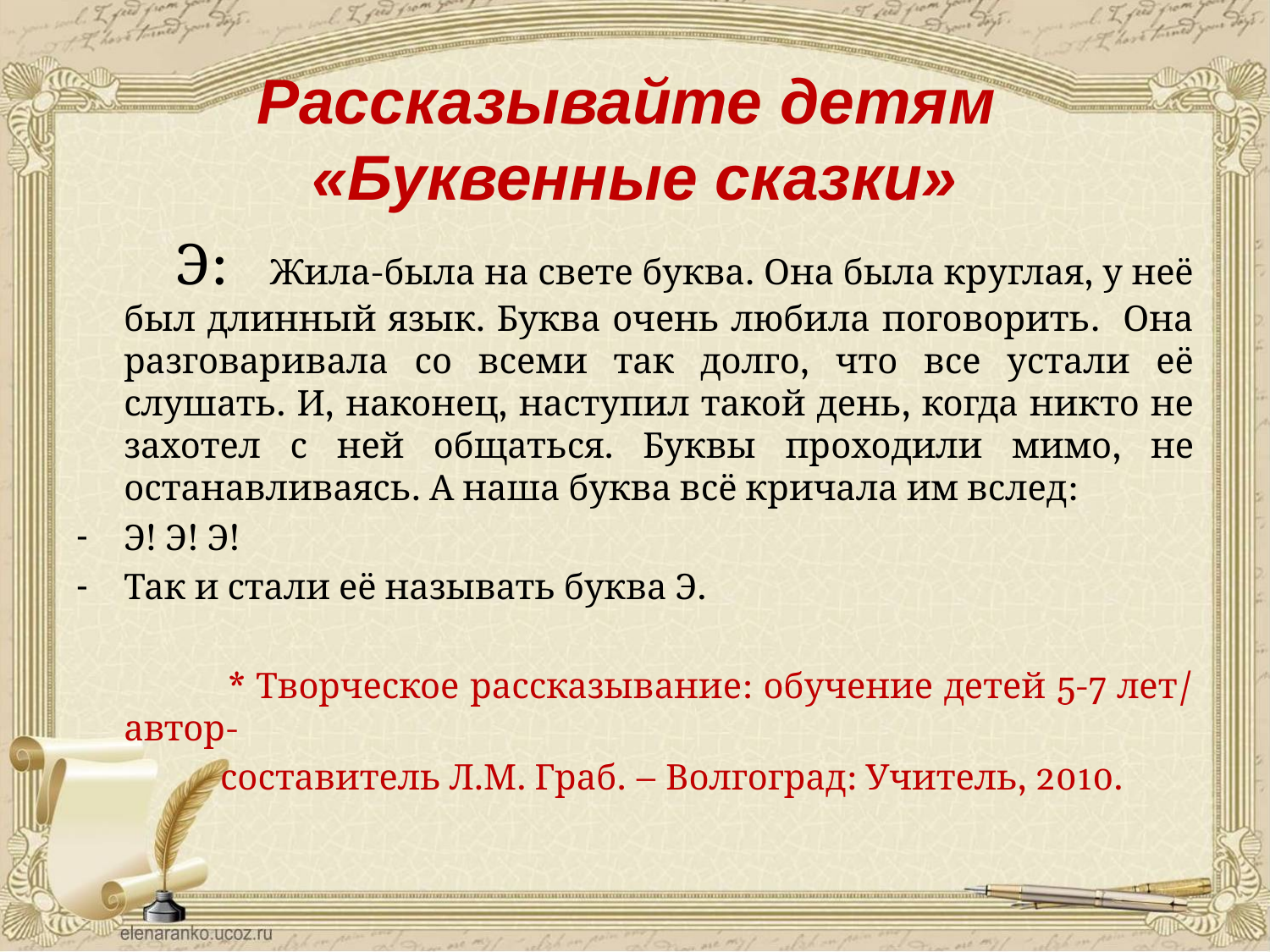

# Рассказывайте детям «Буквенные сказки»
       Э:   Жила-была на свете буква. Она была круглая, у неё был длинный язык. Буква очень любила поговорить.  Она разговаривала со всеми так долго, что все устали её слушать. И, наконец, наступил такой день, когда никто не захотел с ней общаться. Буквы проходили мимо, не останавливаясь. А наша буква всё кричала им вслед:
Э! Э! Э!
Так и стали её называть буква Э.

              * Творческое рассказывание: обучение детей 5-7 лет/ автор-
                 составитель Л.М. Граб. – Волгоград: Учитель, 2010.